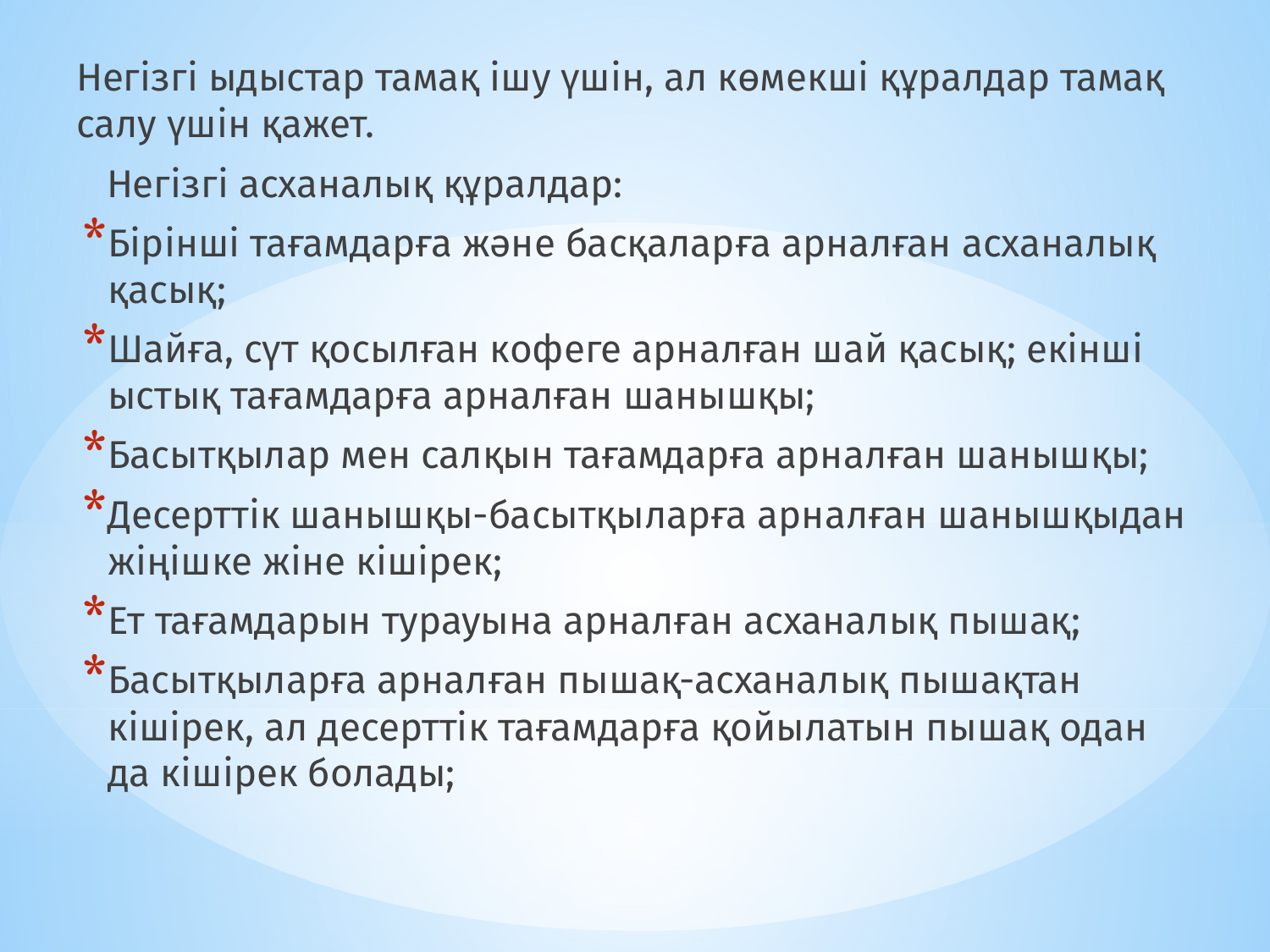

Негізгі ыдыстар тамақ ішу үшін, ал көмекші құралдар тамақ салу үшін қажет.
   Негізгі асханалық құралдар:
Бірінші тағамдарға және басқаларға арналған асханалық қасық;
Шайға, сүт қосылған кофеге арналған шай қасық; екінші ыстық тағамдарға арналған шанышқы;
Басытқылар мен салқын тағамдарға арналған шанышқы;
Десерттік шанышқы-басытқыларға арналған шанышқыдан жіңішке жіне кішірек;
Ет тағамдарын турауына арналған асханалық пышақ;
Басытқыларға арналған пышақ-асханалық пышақтан кішірек, ал десерттік тағамдарға қойылатын пышақ одан да кішірек болады;